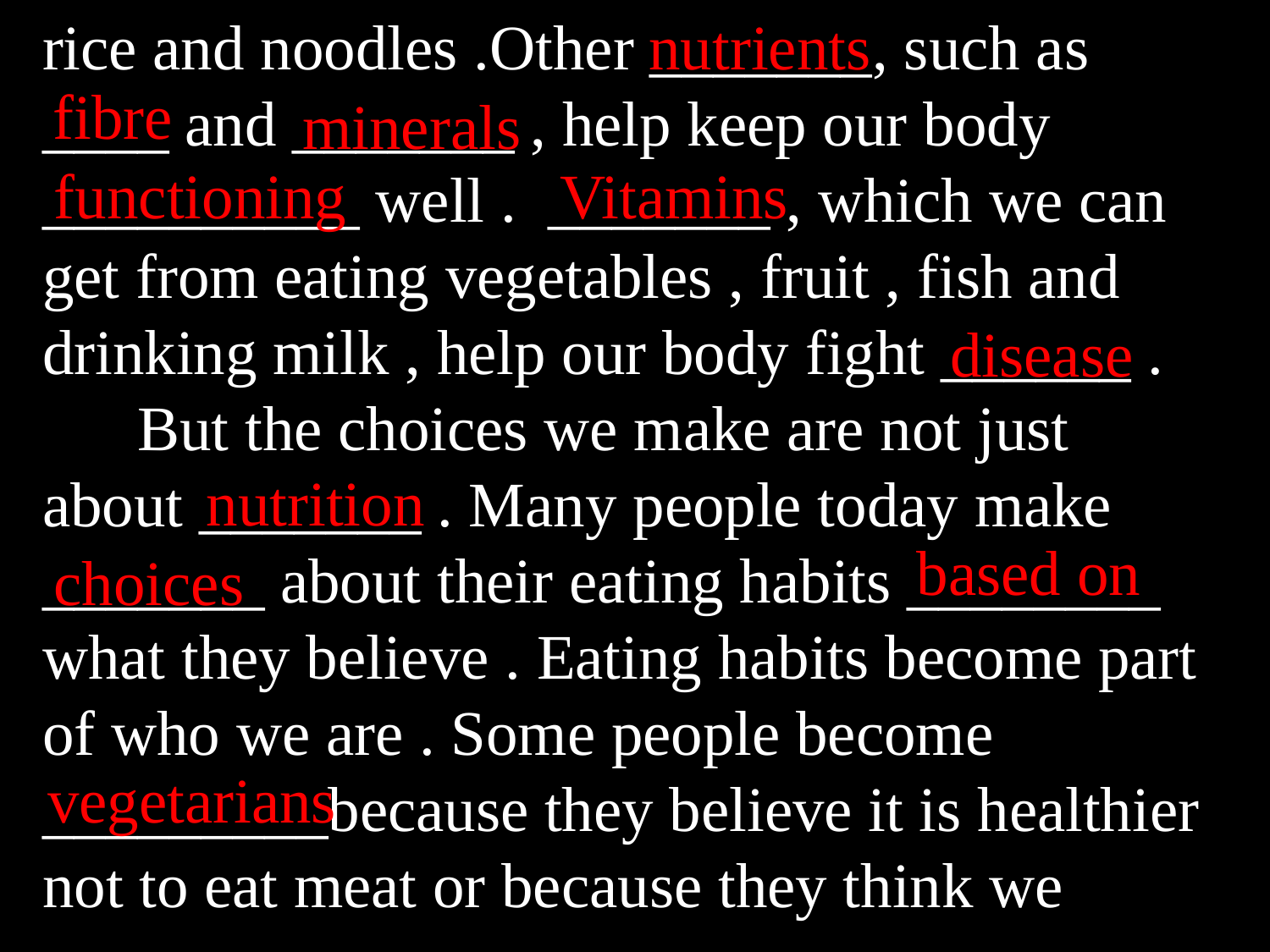

rice and noodles .Other _______, such as ____ and _______ , help keep our body __________ well .  _______ , which we can get from eating vegetables , fruit , fish and drinking milk , help our body fight ______ .
      But the choices we make are not just about _______ . Many people today make _______ about their eating habits ________ what they believe . Eating habits become part of who we are . Some people become _________because they believe it is healthier not to eat meat or because they think we
nutrients
fibre
minerals
functioning
Vitamins
disease
nutrition
based on
choices
vegetarians